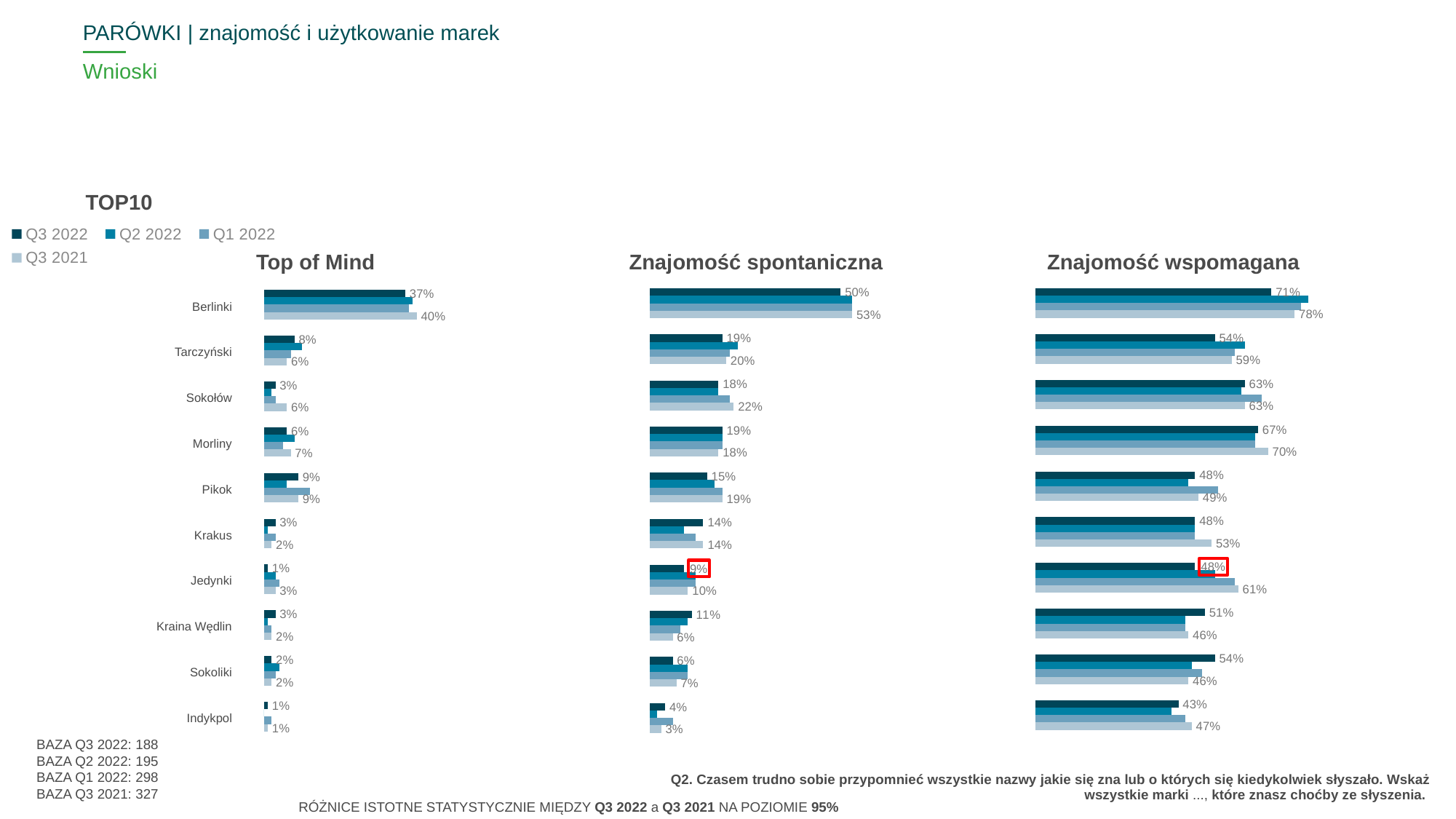

PARÓWKI | znajomość i użytkowanie marek
# Wnioski
TOP10

### Chart

| Category | Q3 2022 | Q2 2022 | Q1 2022 | Q3 2021 |
|---|---|---|---|---|
|  | None | None | None | None |
|  | None | None | None | None |
|  | None | None | None | None |
|  | None | None | None | None |
|  | None | None | None | None |
|  | None | None | None | None |
|  | None | None | None | None |
Top of Mind
Znajomość spontaniczna
Znajomość wspomagana
| ^DELROW^ |
| --- |
| Berlinki |
| Tarczyński |
| Sokołów |
| Morliny |
| Pikok |
| Krakus |
| Jedynki |
| Kraina Wędlin |
| Sokoliki |
| Indykpol |

### Chart

| Category | Q3 2022 | Q2 2022 | Q1 2022 | Q3 2021 |
|---|---|---|---|---|
| Berlinki | 0.37 | 0.39 | 0.38 | 0.4 |
| Tarczyński | 0.08 | 0.1 | 0.07 | 0.06 |
| Sokołów | 0.03 | 0.02 | 0.03 | 0.06 |
| Morliny | 0.06 | 0.08 | 0.05 | 0.07 |
| Pikok | 0.09 | 0.06 | 0.12 | 0.09 |
| Krakus | 0.03 | 0.01 | 0.03 | 0.02 |
| Jedynki | 0.01 | 0.03 | 0.04 | 0.03 |
| Kraina Wędlin | 0.03 | 0.01 | 0.02 | 0.02 |
| Sokoliki | 0.02 | 0.04 | 0.03 | 0.02 |
| Indykpol | 0.01 | 0.0 | 0.02 | 0.01 |

### Chart

| Category | Q3 2022 | Q2 2022 | Q1 2022 | Q3 2021 |
|---|---|---|---|---|
| Berlinki | 0.5 | 0.53 | 0.53 | 0.53 |
| Tarczyński | 0.19 | 0.23 | 0.21 | 0.2 |
| Sokołów | 0.18 | 0.18 | 0.21 | 0.22 |
| Morliny | 0.19 | 0.19 | 0.19 | 0.18 |
| Pikok | 0.15 | 0.17 | 0.19 | 0.19 |
| Krakus | 0.14 | 0.09 | 0.12 | 0.14 |
| Jedynki | 0.09 | 0.12 | 0.12 | 0.1 |
| Kraina Wędlin | 0.11 | 0.1 | 0.08 | 0.06 |
| Sokoliki | 0.06 | 0.1 | 0.1 | 0.07 |
| Indykpol | 0.04 | 0.02 | 0.06 | 0.03 |

### Chart

| Category | Q3 2022 | Q2 2022 | Q1 2022 | Q3 2021 |
|---|---|---|---|---|
| Berlinki | 0.71 | 0.82 | 0.8 | 0.78 |
| Tarczyński | 0.54 | 0.63 | 0.6 | 0.59 |
| Sokołów | 0.63 | 0.62 | 0.68 | 0.63 |
| Morliny | 0.67 | 0.66 | 0.66 | 0.7 |
| Pikok | 0.48 | 0.46 | 0.55 | 0.49 |
| Krakus | 0.48 | 0.48 | 0.48 | 0.53 |
| Jedynki | 0.48 | 0.54 | 0.6 | 0.61 |
| Kraina Wędlin | 0.51 | 0.45 | 0.45 | 0.46 |
| Sokoliki | 0.54 | 0.47 | 0.5 | 0.46 |
| Indykpol | 0.43 | 0.41 | 0.45 | 0.47 |
BAZA Q3 2022: 188
BAZA Q2 2022: 195
BAZA Q1 2022: 298
BAZA Q3 2021: 327
Q2. Czasem trudno sobie przypomnieć wszystkie nazwy jakie się zna lub o których się kiedykolwiek słyszało. Wskaż wszystkie marki ..., które znasz choćby ze słyszenia.
RÓŻNICE ISTOTNE STATYSTYCZNIE MIĘDZY Q3 2022 a Q3 2021 NA POZIOMIE 95%